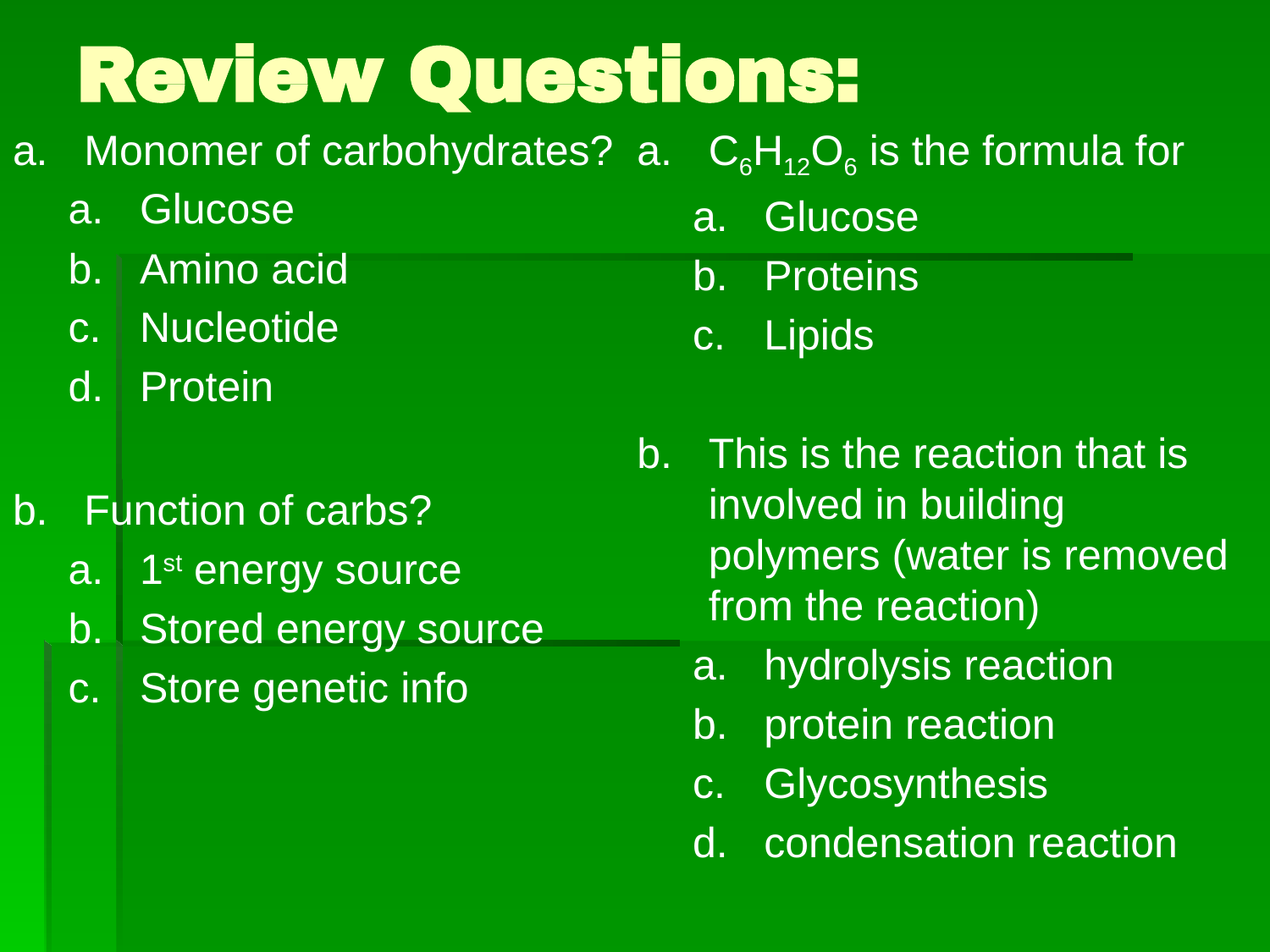

# Review Questions:
Monomer of carbohydrates?
Glucose
Amino acid
Nucleotide
Protein

Function of carbs?
1st energy source
Stored energy source
Store genetic info
C6H12O6 is the formula for
Glucose
Proteins
Lipids

This is the reaction that is involved in building polymers (water is removed from the reaction)
hydrolysis reaction
protein reaction
Glycosynthesis
condensation reaction